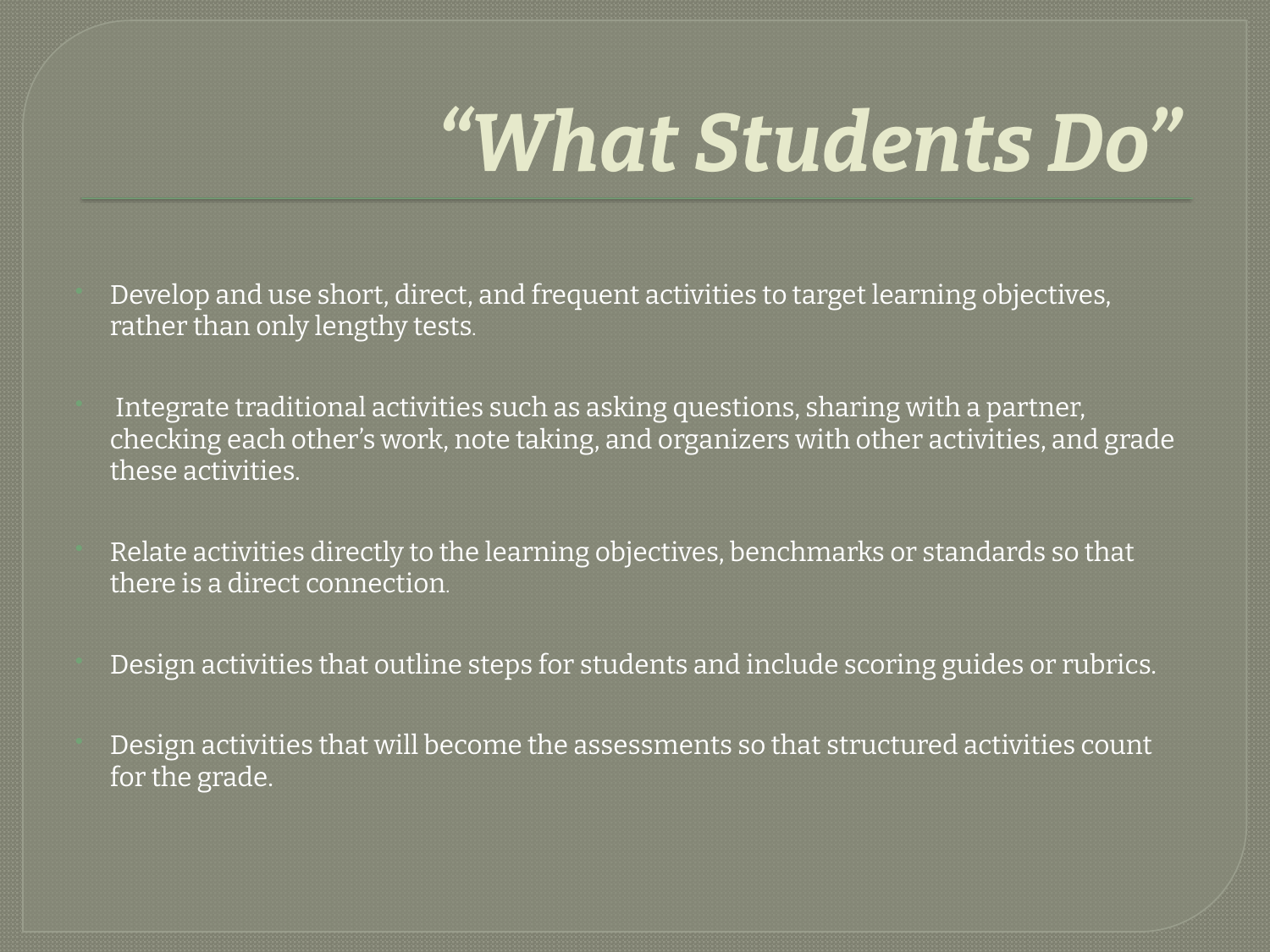

# “What Students Do”

Develop and use short, direct, and frequent activities to target learning objectives, rather than only lengthy tests.

 Integrate traditional activities such as asking questions, sharing with a partner, checking each other’s work, note taking, and organizers with other activities, and grade these activities.

Relate activities directly to the learning objectives, benchmarks or standards so that there is a direct connection.

Design activities that outline steps for students and include scoring guides or rubrics.

Design activities that will become the assessments so that structured activities count for the grade.